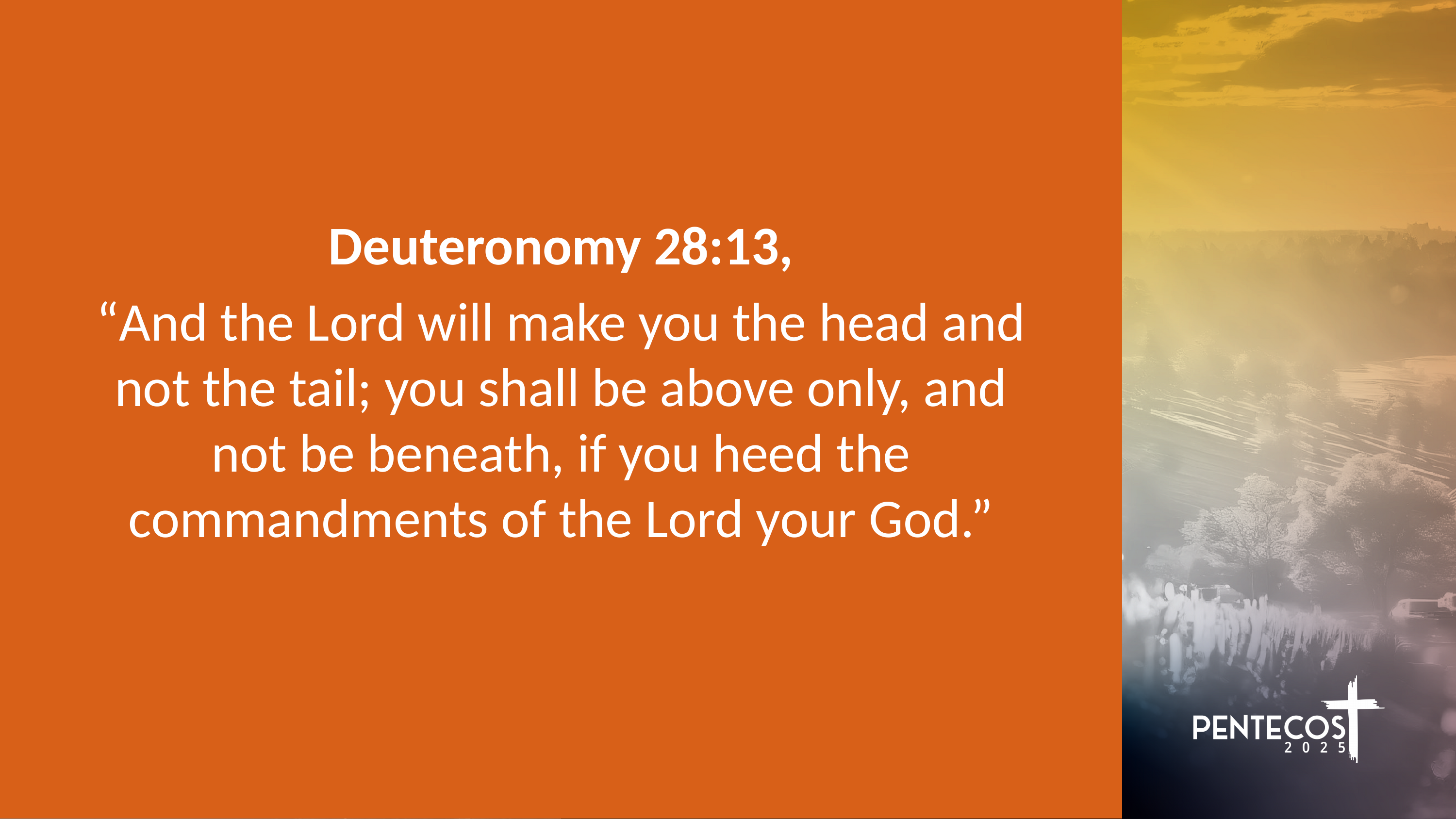

Deuteronomy 28:13,
“And the Lord will make you the head and not the tail; you shall be above only, and not be beneath, if you heed the commandments of the Lord your God.”